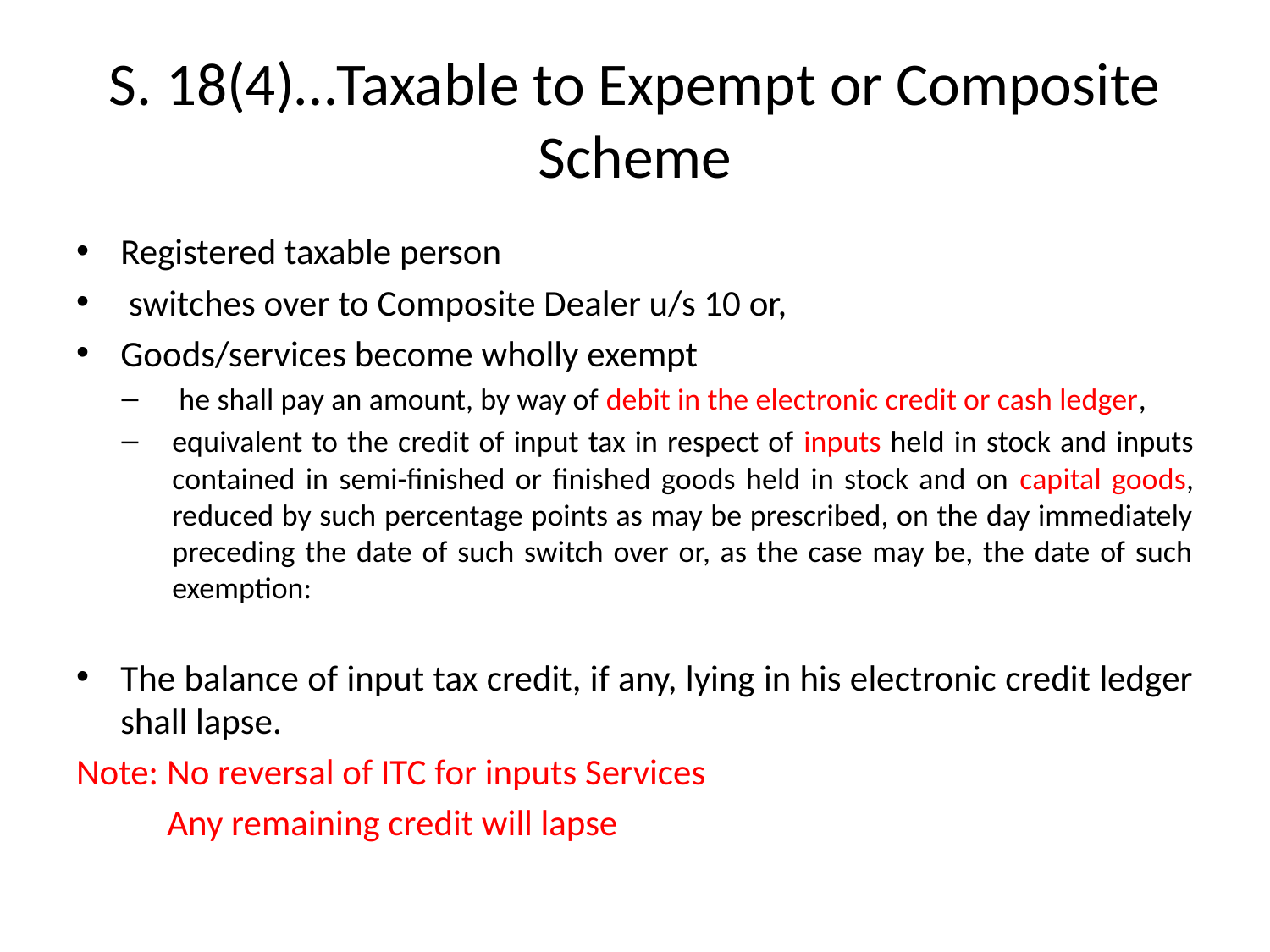

# S. 18(4)…Taxable to Expempt or Composite Scheme
Registered taxable person
 switches over to Composite Dealer u/s 10 or,
Goods/services become wholly exempt
 he shall pay an amount, by way of debit in the electronic credit or cash ledger,
equivalent to the credit of input tax in respect of inputs held in stock and inputs contained in semi-finished or finished goods held in stock and on capital goods, reduced by such percentage points as may be prescribed, on the day immediately preceding the date of such switch over or, as the case may be, the date of such exemption:

The balance of input tax credit, if any, lying in his electronic credit ledger shall lapse.
Note: No reversal of ITC for inputs Services
           Any remaining credit will lapse